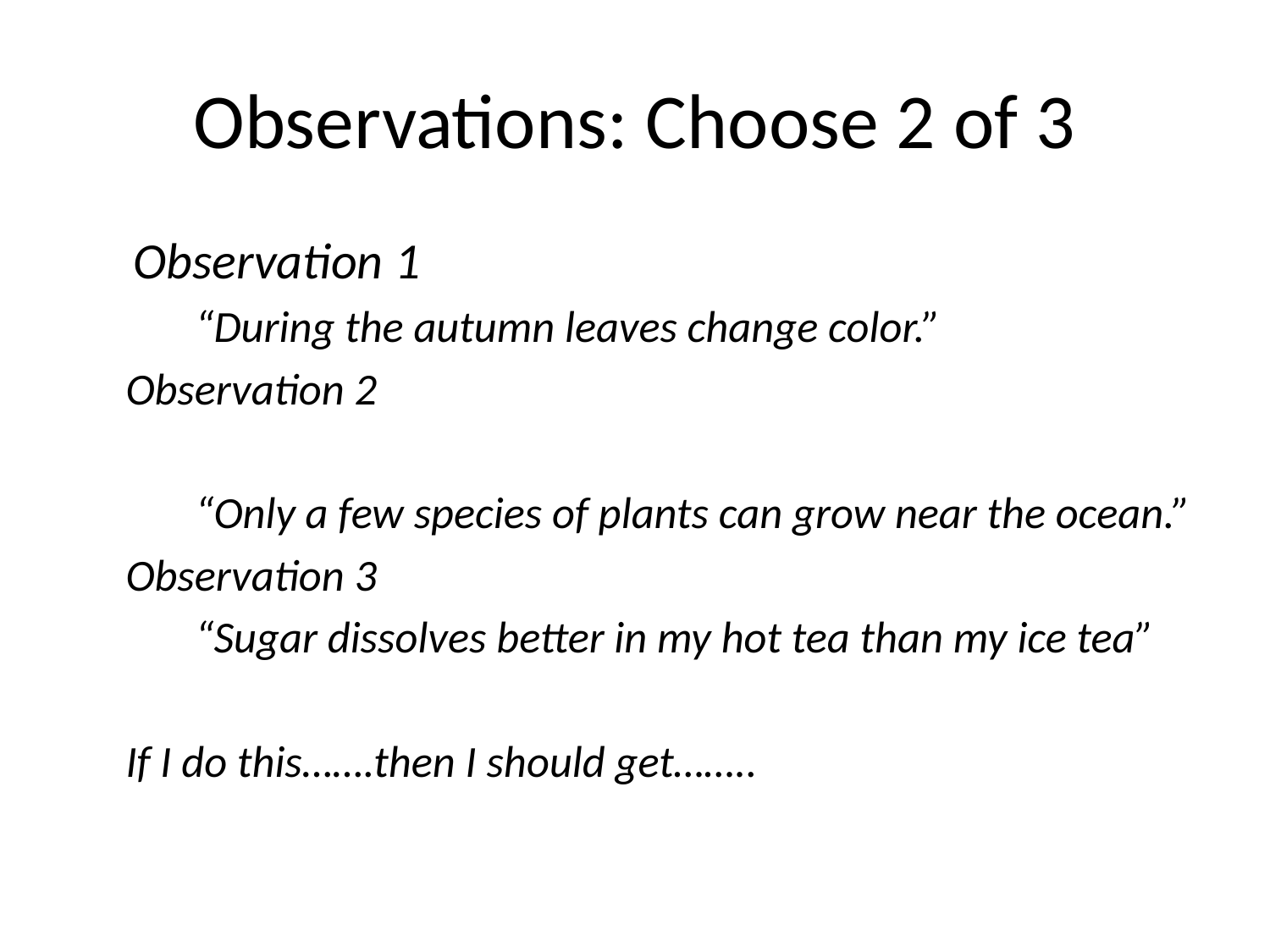

# Observations: Choose 2 of 3
     Observation 1
	“During the autumn leaves change color.”
Observation 2

	“Only a few species of plants can grow near the ocean.”
Observation 3
	“Sugar dissolves better in my hot tea than my ice tea”

If I do this…….then I should get……..